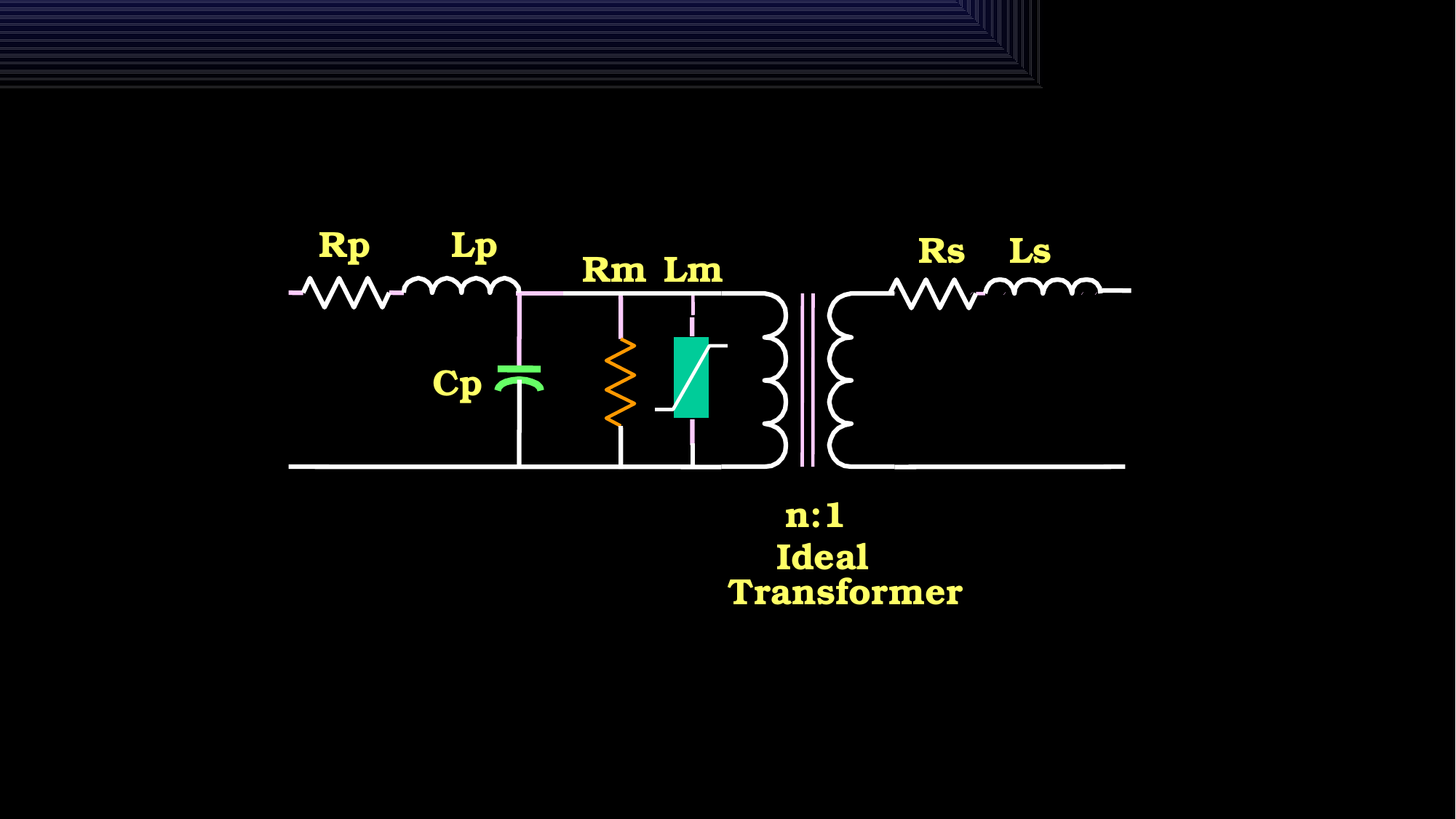

Rp
Lp
Ls
Rs
Rm
Lm

Cp

n:1
Ideal
Transformer